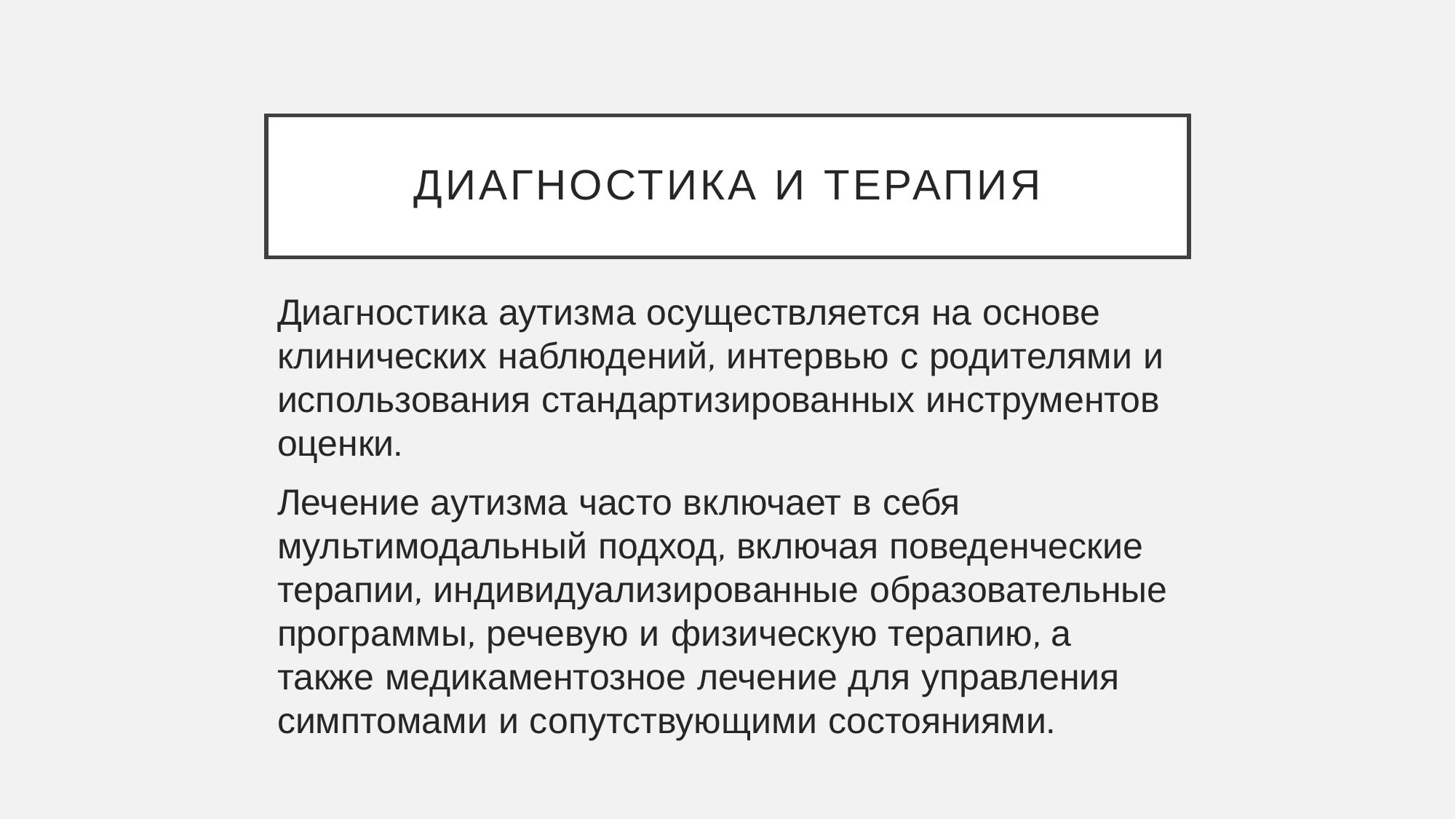

# Диагностика и терапия
Диагностика аутизма осуществляется на основе клинических наблюдений, интервью с родителями и использования стандартизированных инструментов оценки.
Лечение аутизма часто включает в себя мультимодальный подход, включая поведенческие терапии, индивидуализированные образовательные программы, речевую и физическую терапию, а также медикаментозное лечение для управления симптомами и сопутствующими состояниями.